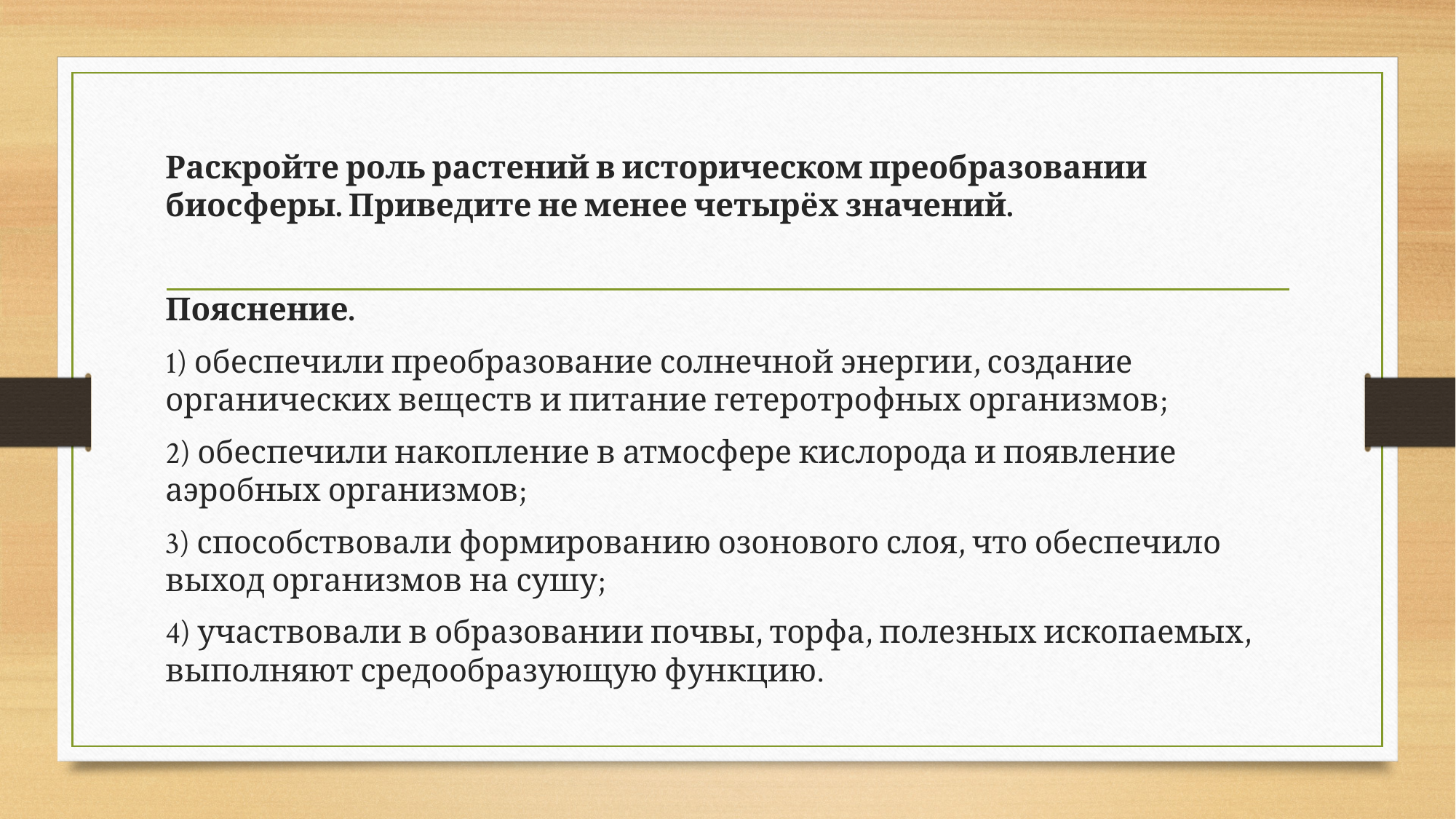

#
Раскройте роль растений в историческом преобразовании биосферы. Приведите не менее четырёх значений.

Пояснение.
1) обеспечили преобразование солнечной энергии, создание органических веществ и питание гетеротрофных организмов;
2) обеспечили накопление в атмосфере кислорода и появление аэробных организмов;
3) способствовали формированию озонового слоя, что обеспечило выход организмов на сушу;
4) участвовали в образовании почвы, торфа, полезных ископаемых, выполняют средообразующую функцию.